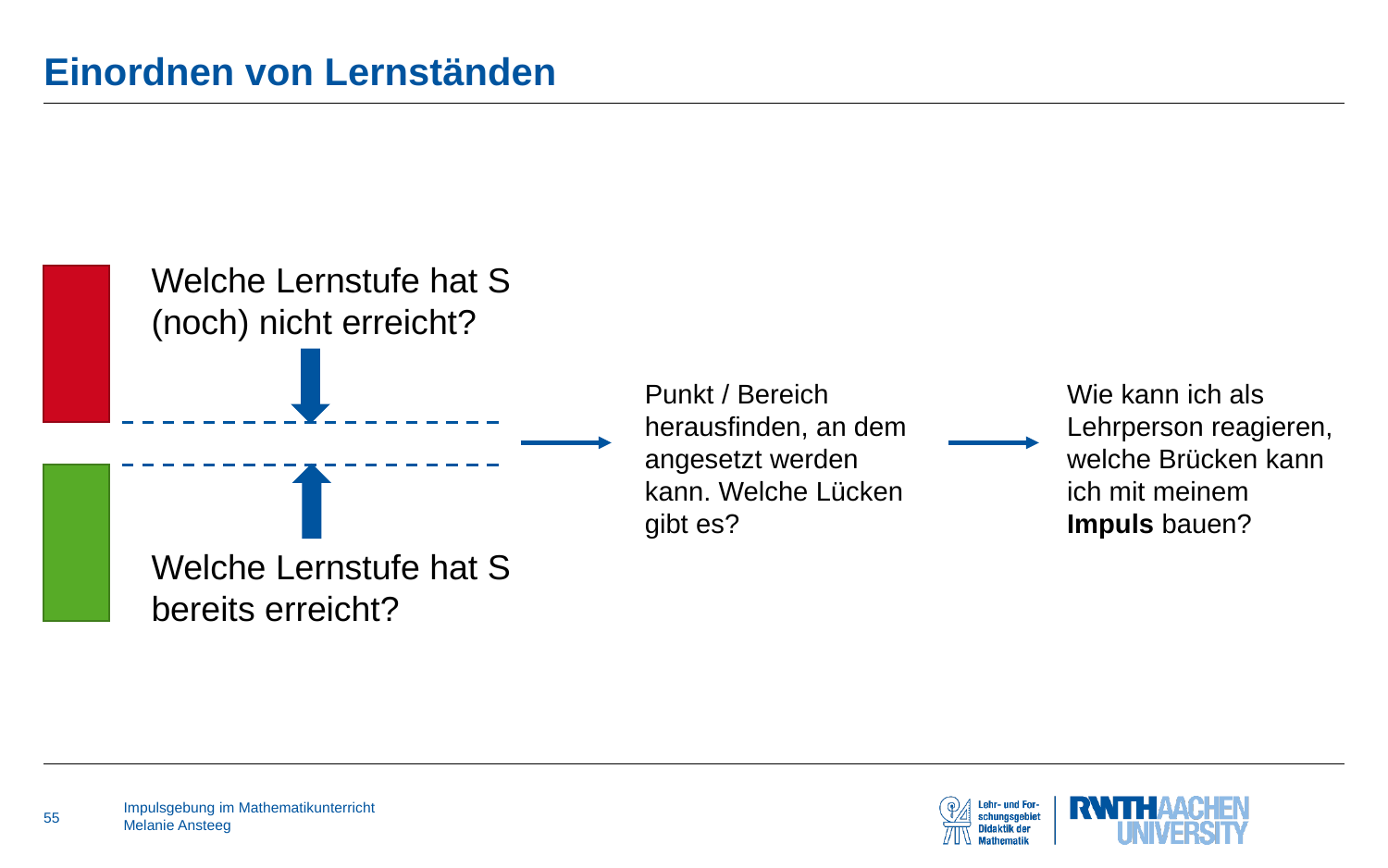

# Einordnen von Lernständen
Welche Lernstufe hat S (noch) nicht erreicht?

Wie kann ich als Lehrperson reagieren, welche Brücken kann ich mit meinem Impuls bauen?
Punkt / Bereich herausfinden, an dem angesetzt werden kann. Welche Lücken gibt es?

Welche Lernstufe hat S bereits erreicht?